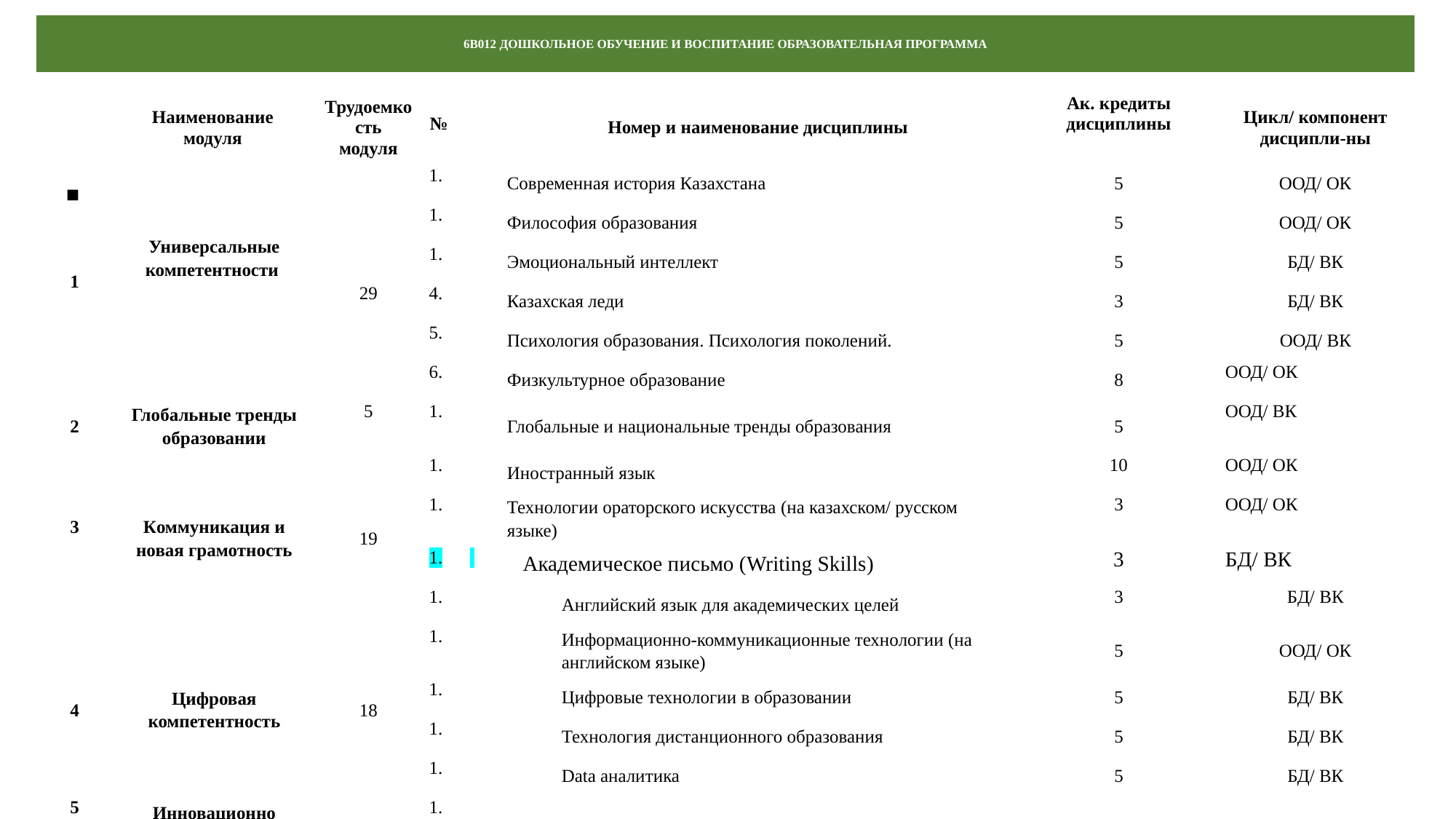

# 6В012 ДОШКОЛЬНОЕ ОБУЧЕНИЕ И ВОСПИТАНИЕ ОБРАЗОВАТЕЛЬНАЯ ПРОГРАММА
|  | Наименование модуля | Трудоемкость модуля | № | Номер и наименование дисциплины | Ак. кредиты дисциплины | Цикл/ компонент дисципли-ны |
| --- | --- | --- | --- | --- | --- | --- |
| 1 | Универсальные компетентности | 29 |  | Современная история Казахстана | 5 | ООД/ ОК |
|  |  |  |  | Философия образования | 5 | ООД/ ОК |
|  |  |  |  | Эмоциональный интеллект | 5 | БД/ ВК |
|  |  |  | 4. | Казахская леди | 3 | БД/ ВК |
|  |  |  | 5. | Психология образования. Психология поколений. | 5 | ООД/ ВК |
|  |  |  | 6. | Физкультурное образование | 8 | ООД/ ОК |
| 2 | Глобальные тренды образовании | 5 | 1. | Глобальные и национальные тренды образования | 5 | ООД/ ВК |
| 3 | Коммуникация и новая грамотность | 19 |  | Иностранный язык | 10 | ООД/ ОК |
|  |  |  |  | Технологии ораторского искусства (на казахском/ русском языке) | 3 | ООД/ ОК |
|  |  |  |  | Академическое письмо (Writing Skills) | 3 | БД/ ВК |
|  |  |  |  | Английский язык для академических целей | 3 | БД/ ВК |
| 4 | Цифровая компетентность | 18 |  | Информационно-коммуникационные технологии (на английском языке) | 5 | ООД/ ОК |
|  |  |  |  | Цифровые технологии в образовании | 5 | БД/ ВК |
|  |  |  |  | Технология дистанционного образования | 5 | БД/ ВК |
|  |  |  |  | Data аналитика | 5 | БД/ ВК |
| 5 | Инновационно управленческие компетенции | 10 |  | Управление проектами | 5 | ООД/ ОК |